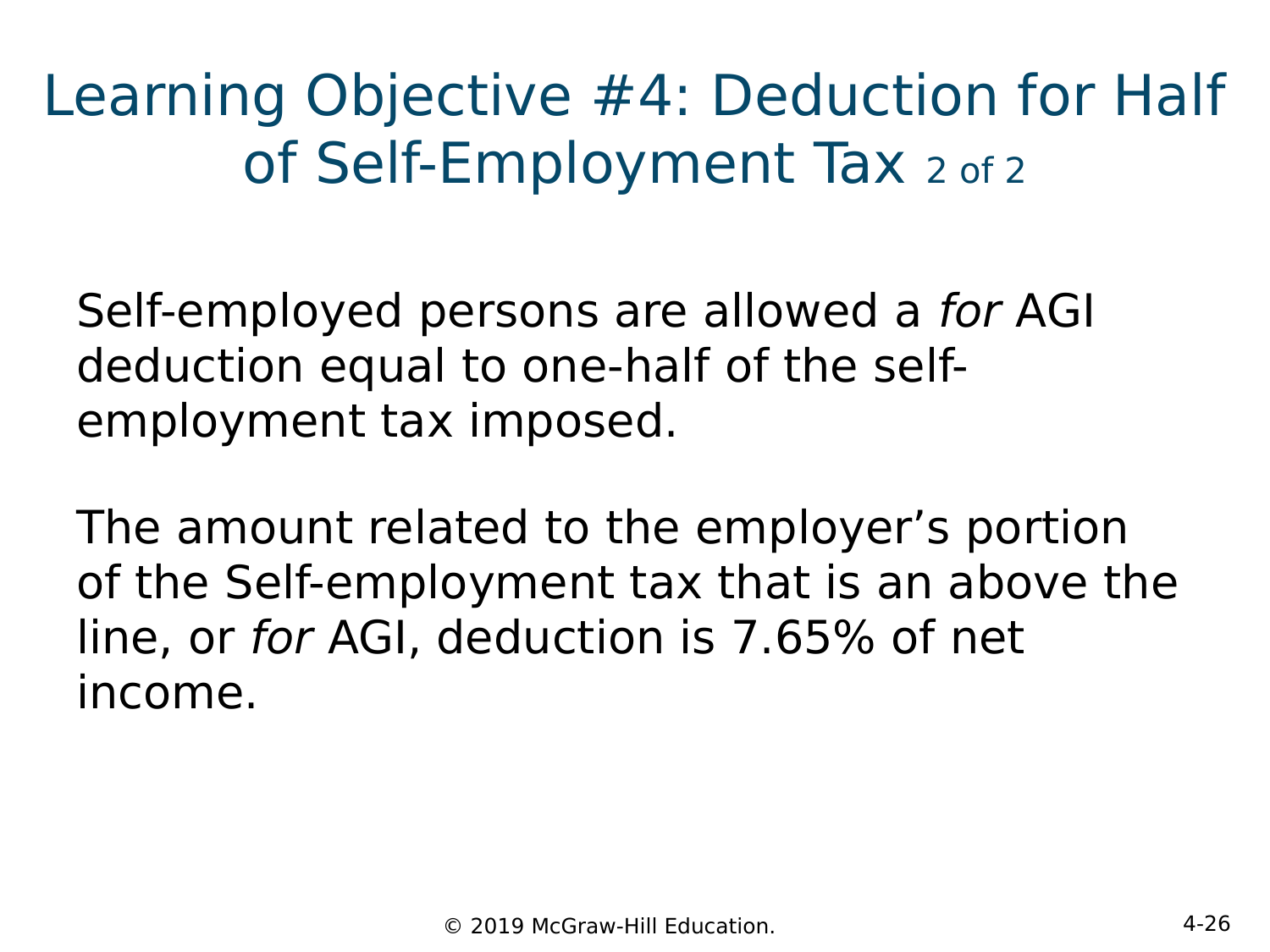

# Learning Objective #4: Deduction for Half of Self-Employment Tax 2 of 2
Self-employed persons are allowed a for AGI deduction equal to one-half of the self-employment tax imposed.
The amount related to the employer’s portion of the Self-employment tax that is an above the line, or for AGI, deduction is 7.65% of net income.